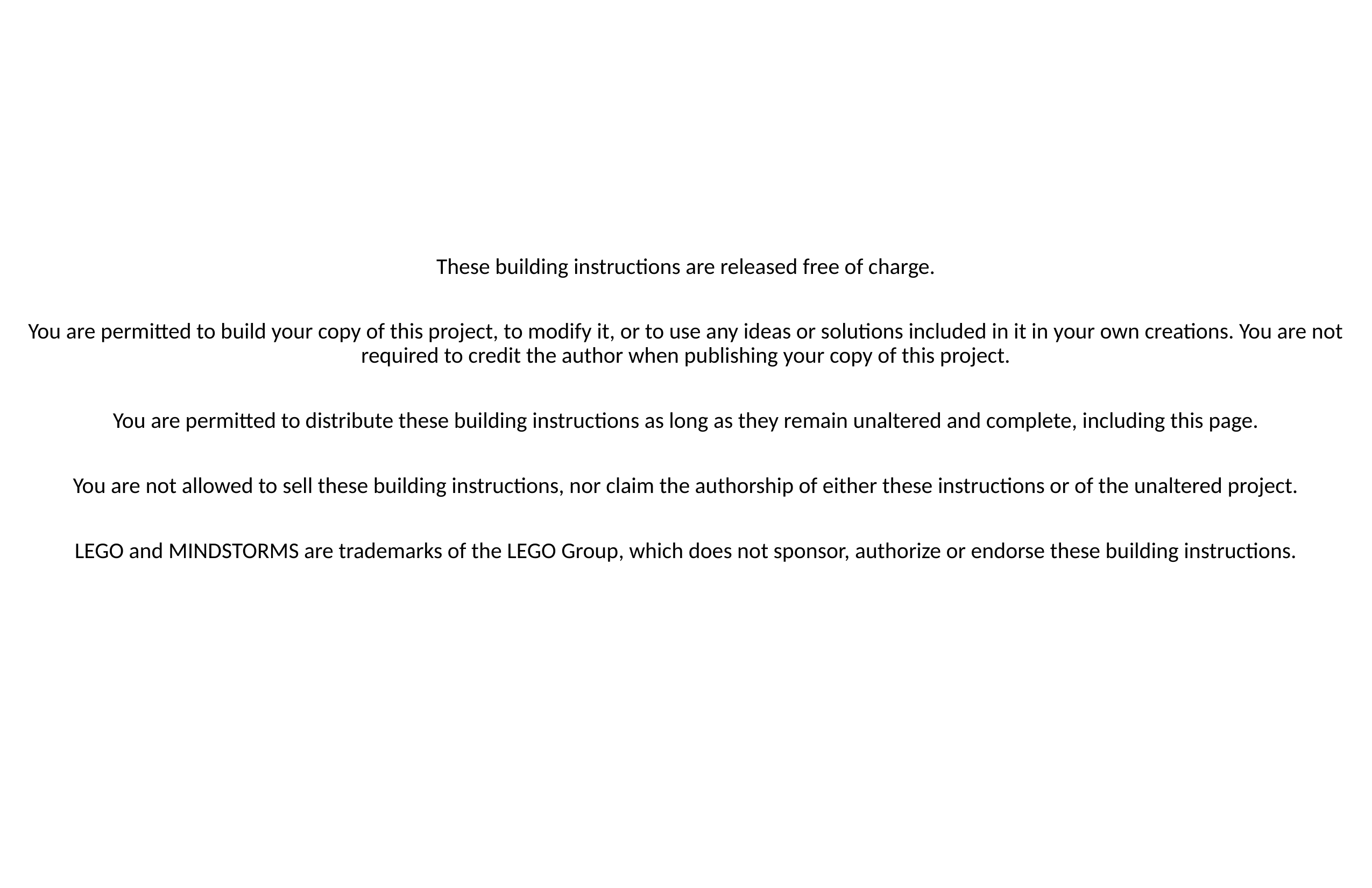

These building instructions are released free of charge.
You are permitted to build your copy of this project, to modify it, or to use any ideas or solutions included in it in your own creations. You are not required to credit the author when publishing your copy of this project.
You are permitted to distribute these building instructions as long as they remain unaltered and complete, including this page.
You are not allowed to sell these building instructions, nor claim the authorship of either these instructions or of the unaltered project.
LEGO and MINDSTORMS are trademarks of the LEGO Group, which does not sponsor, authorize or endorse these building instructions.